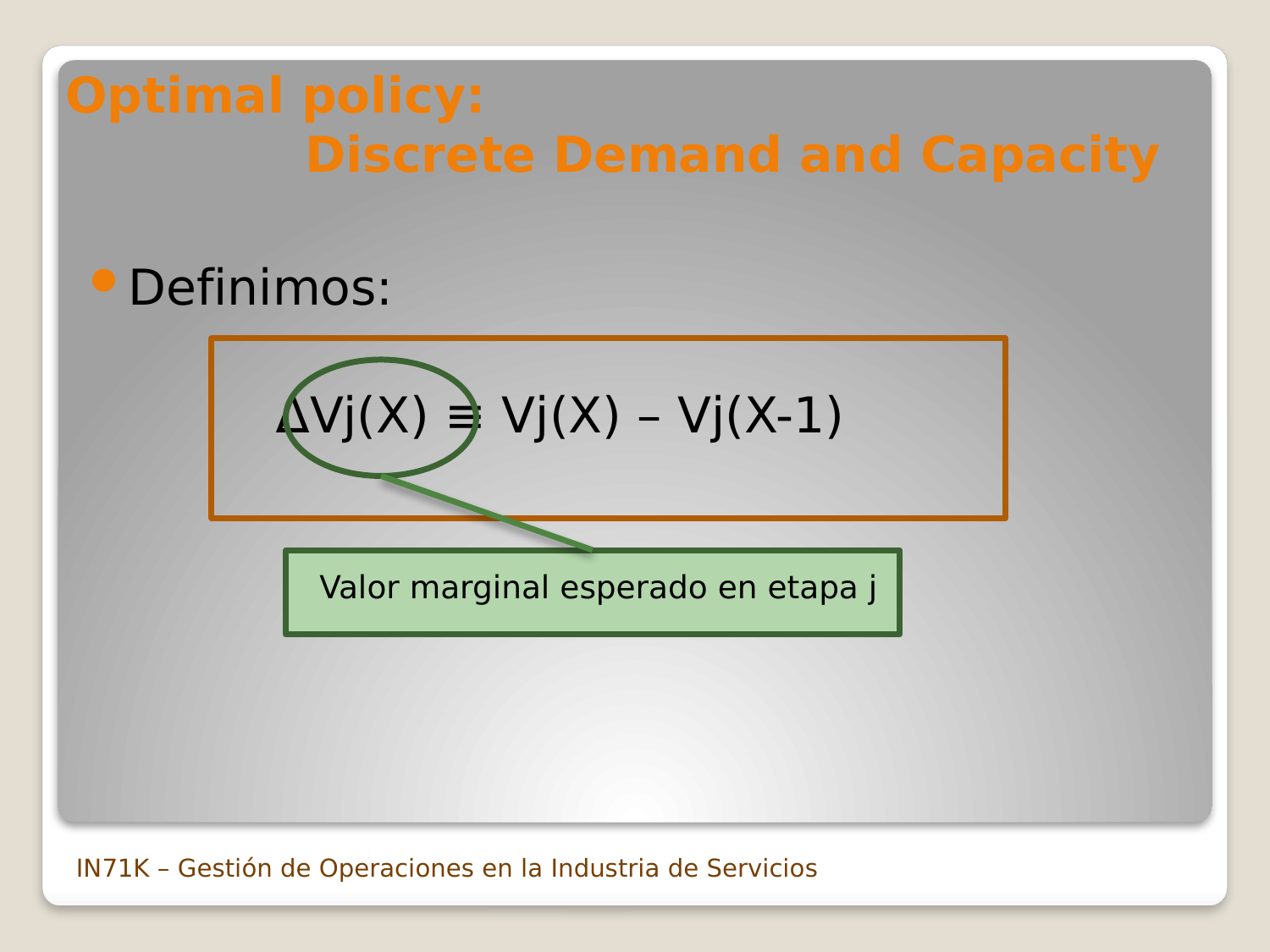

# Optimal policy: Discrete Demand and Capacity
Definimos:

            ∆Vj(X) ≡ Vj(X) – Vj(X-1)

Valor marginal esperado en etapa j
IN71K – Gestión de Operaciones en la Industria de Servicios